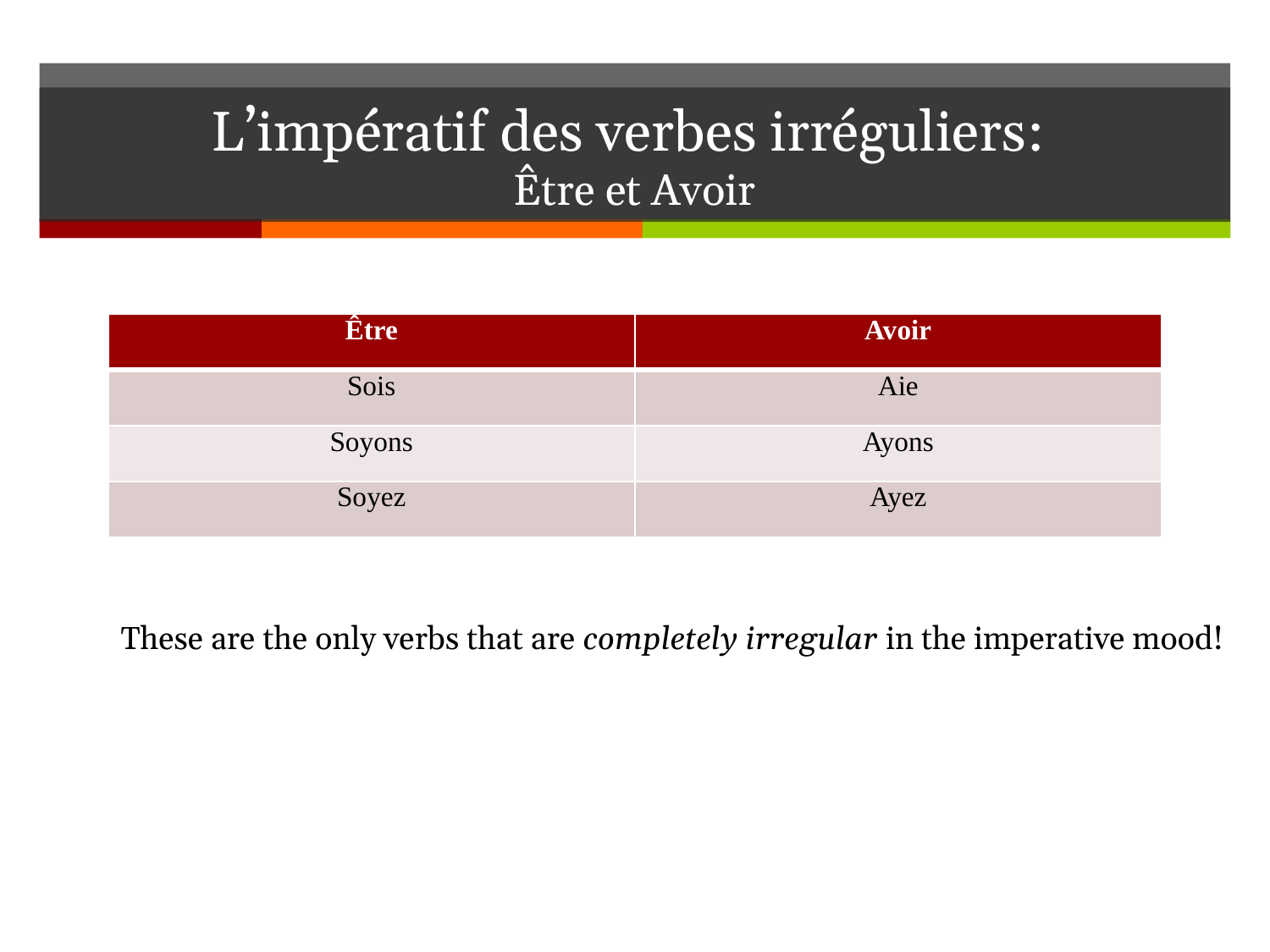

# L’impératif des verbes irréguliers: Être et Avoir
| Être | Avoir |
| --- | --- |
| Sois | Aie |
| Soyons | Ayons |
| Soyez | Ayez |
These are the only verbs that are completely irregular in the imperative mood!